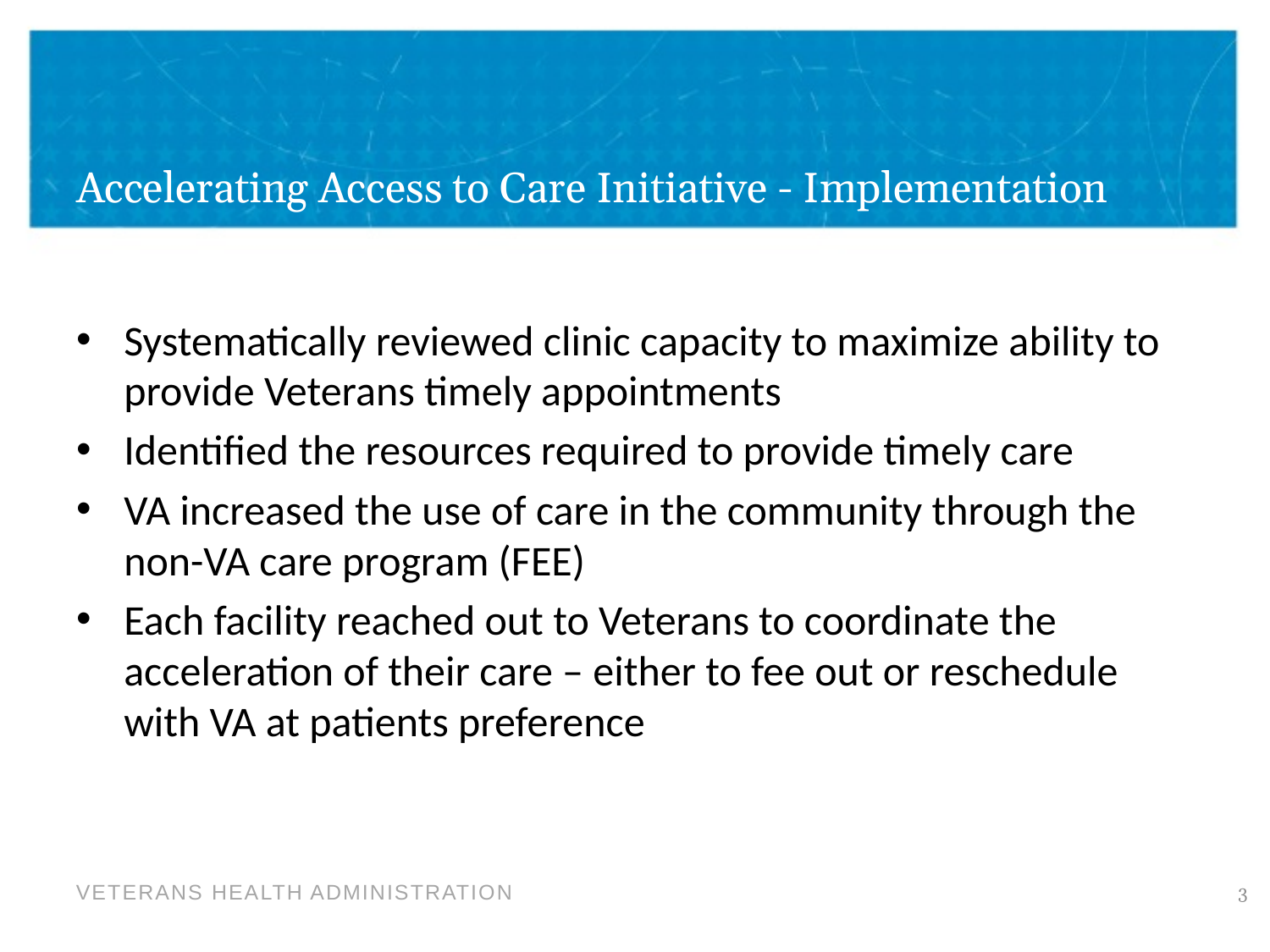

# Accelerating Access to Care Initiative - Implementation

Systematically reviewed clinic capacity to maximize ability to provide Veterans timely appointments
Identified the resources required to provide timely care
VA increased the use of care in the community through the non-VA care program (FEE)
Each facility reached out to Veterans to coordinate the acceleration of their care – either to fee out or reschedule with VA at patients preference

3